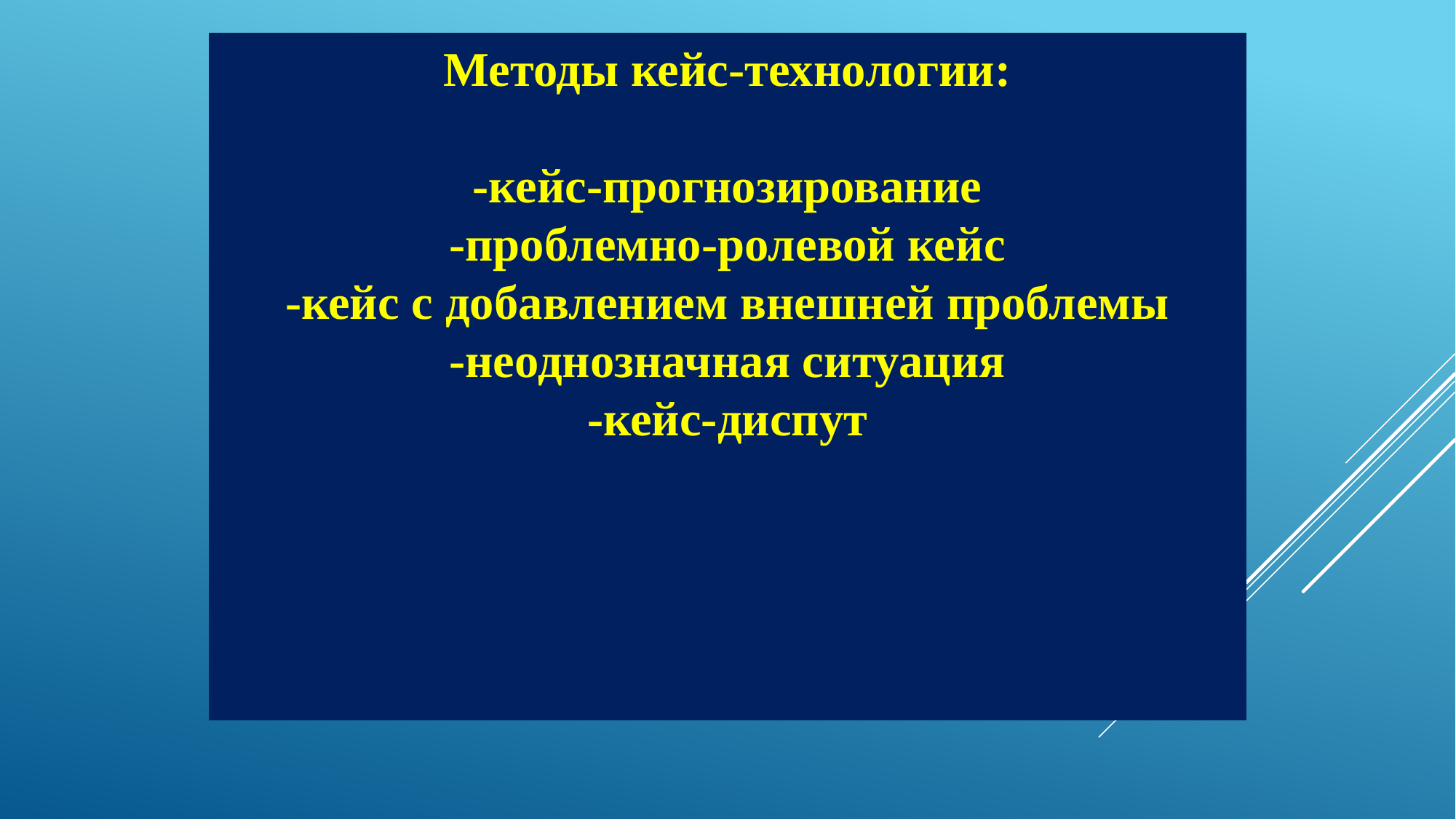

Методы кейс-технологии:

-кейс-прогнозирование
-проблемно-ролевой кейс
-кейс с добавлением внешней проблемы
-неоднозначная ситуация
-кейс-диспут